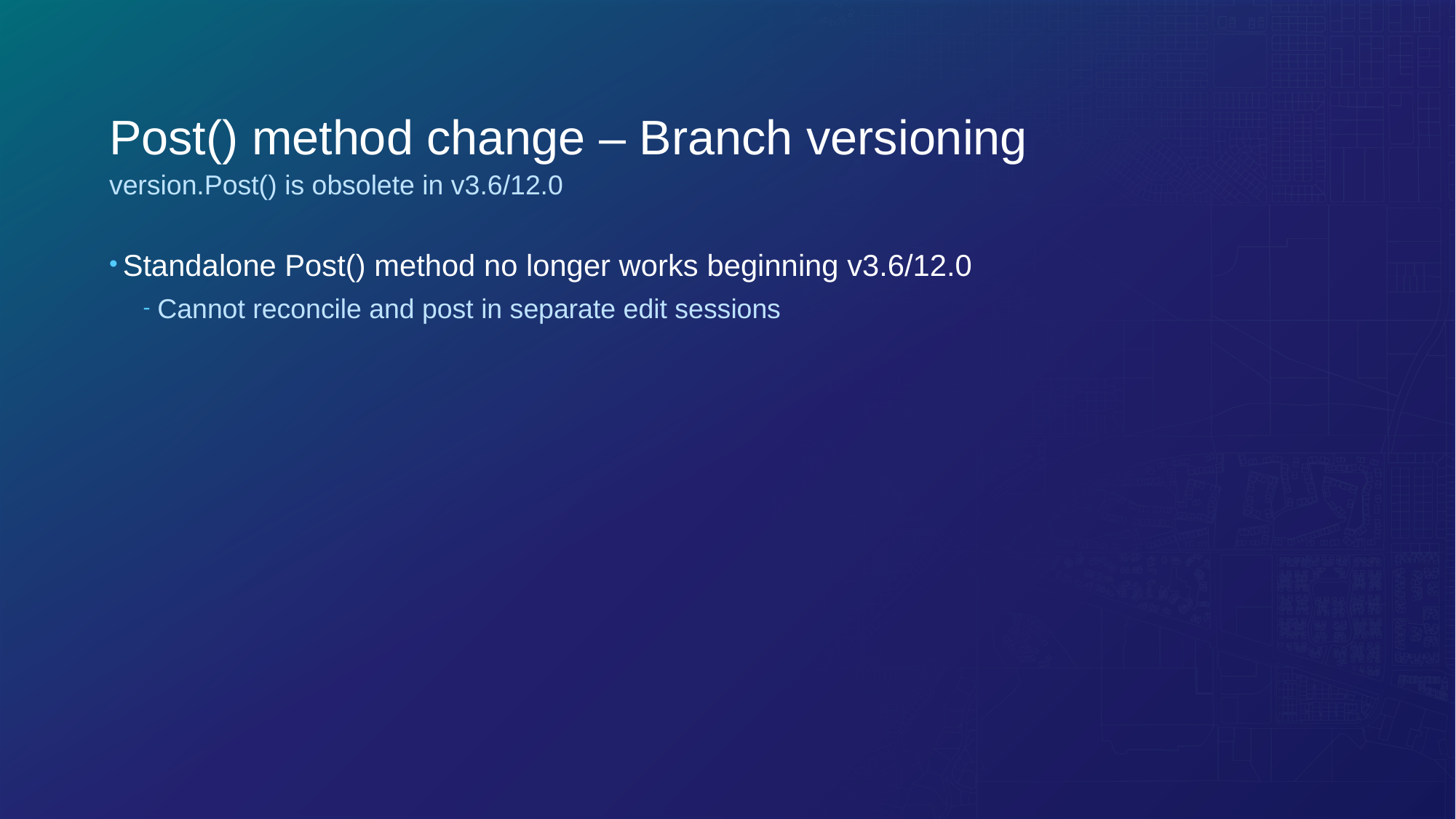

# Post() method change – Branch versioning
version.Post() is obsolete in v3.6/12.0
Standalone Post() method no longer works beginning v3.6/12.0
Cannot reconcile and post in separate edit sessions